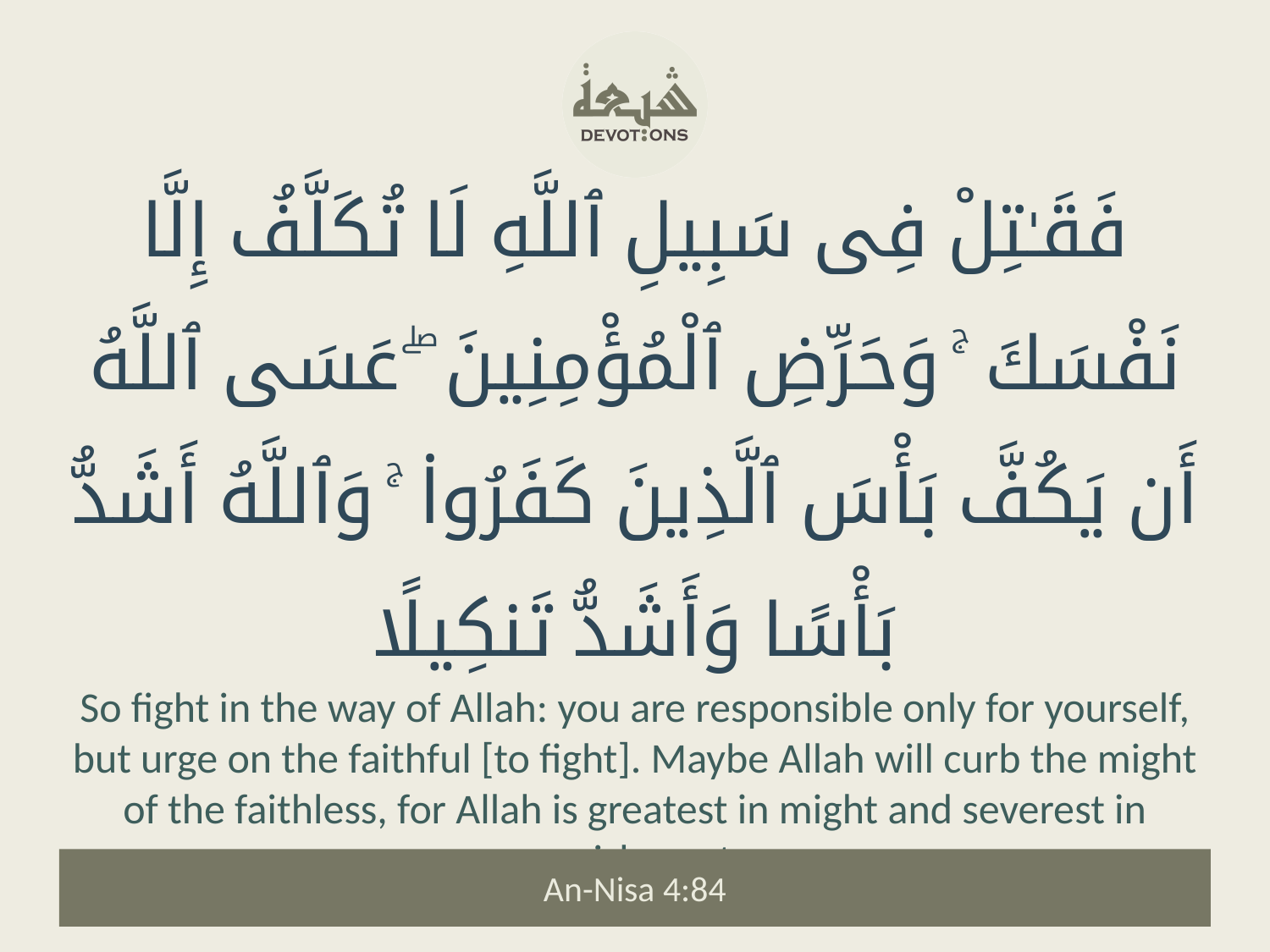

فَقَـٰتِلْ فِى سَبِيلِ ٱللَّهِ لَا تُكَلَّفُ إِلَّا نَفْسَكَ ۚ وَحَرِّضِ ٱلْمُؤْمِنِينَ ۖ عَسَى ٱللَّهُ أَن يَكُفَّ بَأْسَ ٱلَّذِينَ كَفَرُوا۟ ۚ وَٱللَّهُ أَشَدُّ بَأْسًا وَأَشَدُّ تَنكِيلًا
So fight in the way of Allah: you are responsible only for yourself, but urge on the faithful [to fight]. Maybe Allah will curb the might of the faithless, for Allah is greatest in might and severest in punishment.
An-Nisa 4:84